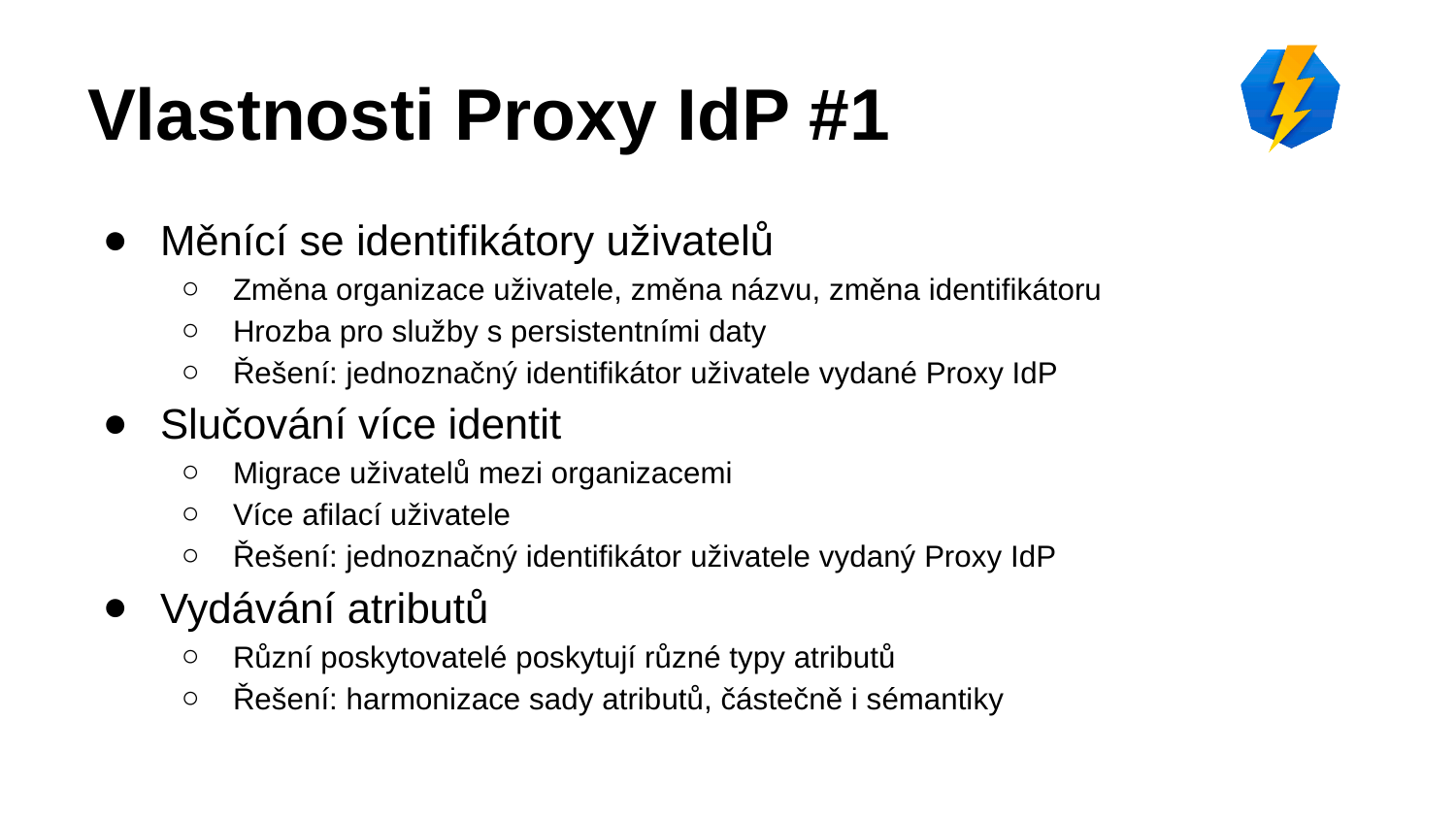

# Vlastnosti Proxy IdP #1
Měnící se identifikátory uživatelů
Změna organizace uživatele, změna názvu, změna identifikátoru
Hrozba pro služby s persistentními daty
Řešení: jednoznačný identifikátor uživatele vydané Proxy IdP
Slučování více identit
Migrace uživatelů mezi organizacemi
Více afilací uživatele
Řešení: jednoznačný identifikátor uživatele vydaný Proxy IdP
Vydávání atributů
Různí poskytovatelé poskytují různé typy atributů
Řešení: harmonizace sady atributů, částečně i sémantiky